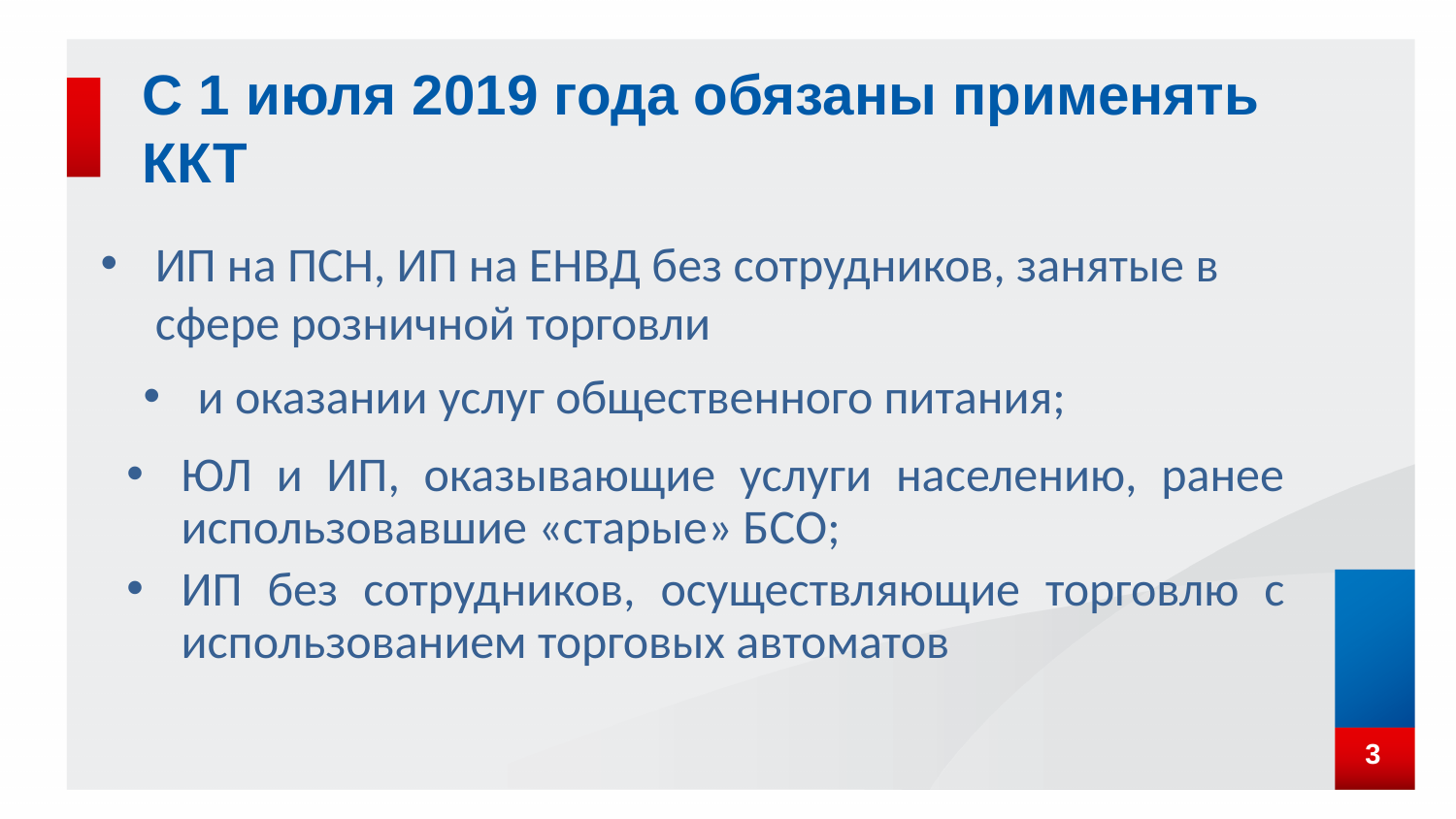

# С 1 июля 2019 года обязаны применять ККТ
ИП на ПСН, ИП на ЕНВД без сотрудников, занятые в сфере розничной торговли
и оказании услуг общественного питания;
ЮЛ и ИП, оказывающие услуги населению, ранее использовавшие «старые» БСО;
ИП без сотрудников, осуществляющие торговлю с использованием торговых автоматов

3